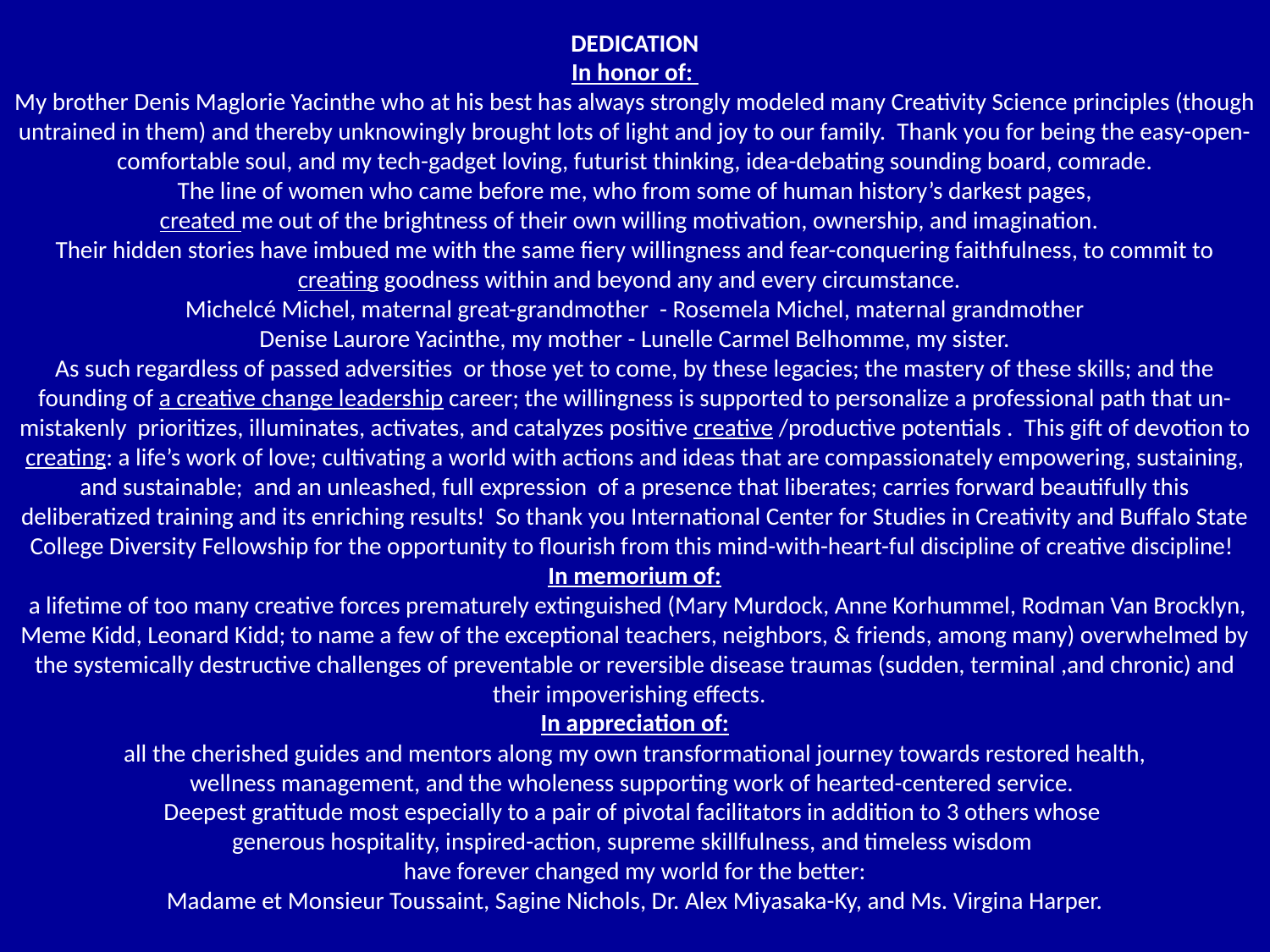

DEDICATION
In honor of:
My brother Denis Maglorie Yacinthe who at his best has always strongly modeled many Creativity Science principles (though untrained in them) and thereby unknowingly brought lots of light and joy to our family.  Thank you for being the easy-open-comfortable soul, and my tech-gadget loving, futurist thinking, idea-debating sounding board, comrade.
The line of women who came before me, who from some of human history’s darkest pages,
created me out of the brightness of their own willing motivation, ownership, and imagination.
Their hidden stories have imbued me with the same fiery willingness and fear-conquering faithfulness, to commit to creating goodness within and beyond any and every circumstance.
Michelcé Michel, maternal great-grandmother  - Rosemela Michel, maternal grandmother
Denise Laurore Yacinthe, my mother - Lunelle Carmel Belhomme, my sister.
As such regardless of passed adversities  or those yet to come, by these legacies; the mastery of these skills; and the founding of a creative change leadership career; the willingness is supported to personalize a professional path that un-mistakenly  prioritizes, illuminates, activates, and catalyzes positive creative /productive potentials .  This gift of devotion to creating: a life’s work of love; cultivating a world with actions and ideas that are compassionately empowering, sustaining, and sustainable;  and an unleashed, full expression  of a presence that liberates; carries forward beautifully this deliberatized training and its enriching results!  So thank you International Center for Studies in Creativity and Buffalo State College Diversity Fellowship for the opportunity to flourish from this mind-with-heart-ful discipline of creative discipline!
In memorium of:
 a lifetime of too many creative forces prematurely extinguished (Mary Murdock, Anne Korhummel, Rodman Van Brocklyn, Meme Kidd, Leonard Kidd; to name a few of the exceptional teachers, neighbors, & friends, among many) overwhelmed by the systemically destructive challenges of preventable or reversible disease traumas (sudden, terminal ,and chronic) and their impoverishing effects.
In appreciation of:
 all the cherished guides and mentors along my own transformational journey towards restored health,
wellness management, and the wholeness supporting work of hearted-centered service.
Deepest gratitude most especially to a pair of pivotal facilitators in addition to 3 others whose
generous hospitality, inspired-action, supreme skillfulness, and timeless wisdom
have forever changed my world for the better:
Madame et Monsieur Toussaint, Sagine Nichols, Dr. Alex Miyasaka-Ky, and Ms. Virgina Harper.